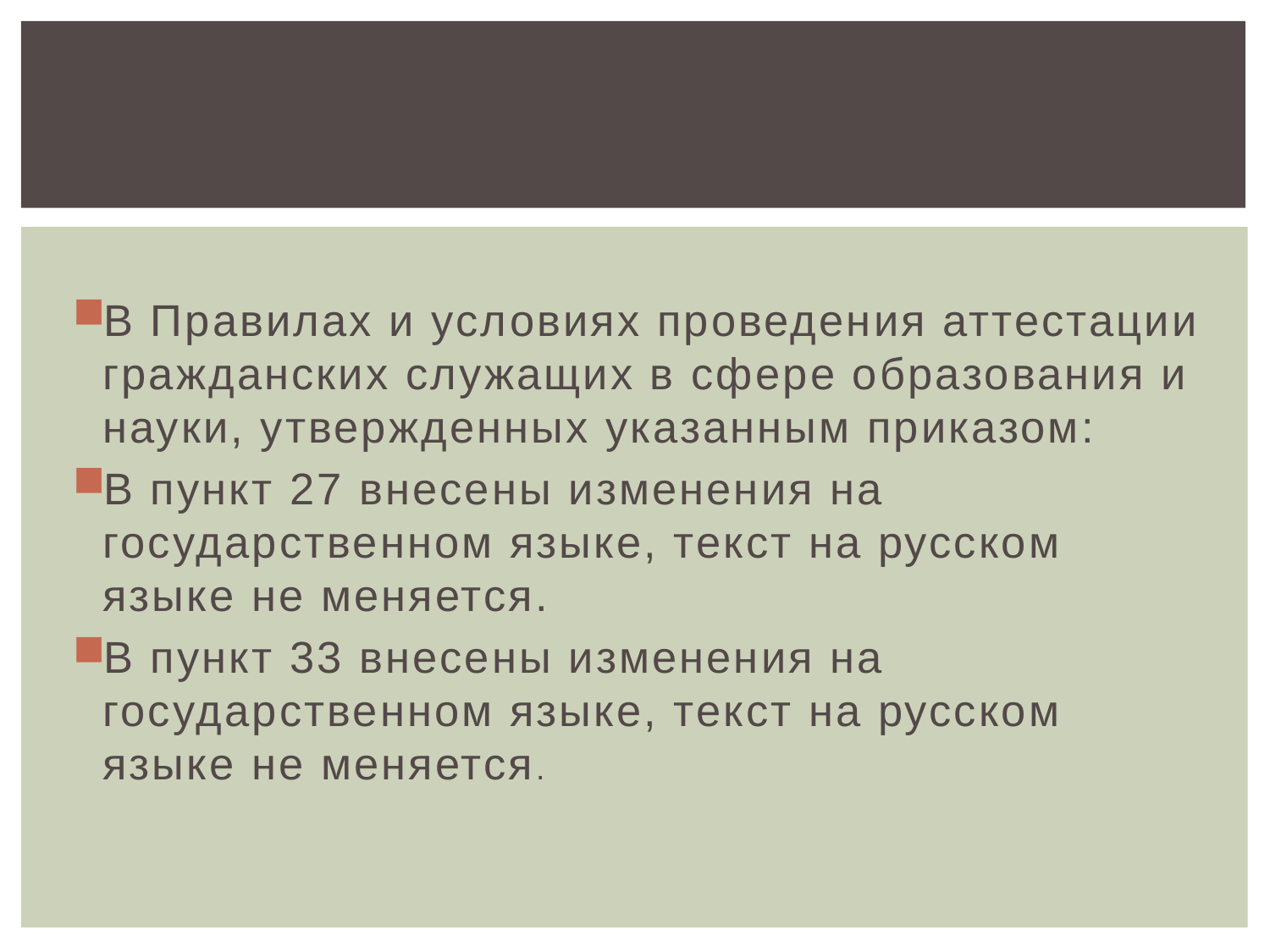

В Правилах и условиях проведения аттестации гражданских служащих в сфере образования и науки, утвержденных указанным приказом:
В пункт 27 внесены изменения на государственном языке, текст на русском языке не меняется.
В пункт 33 внесены изменения на государственном языке, текст на русском языке не меняется.